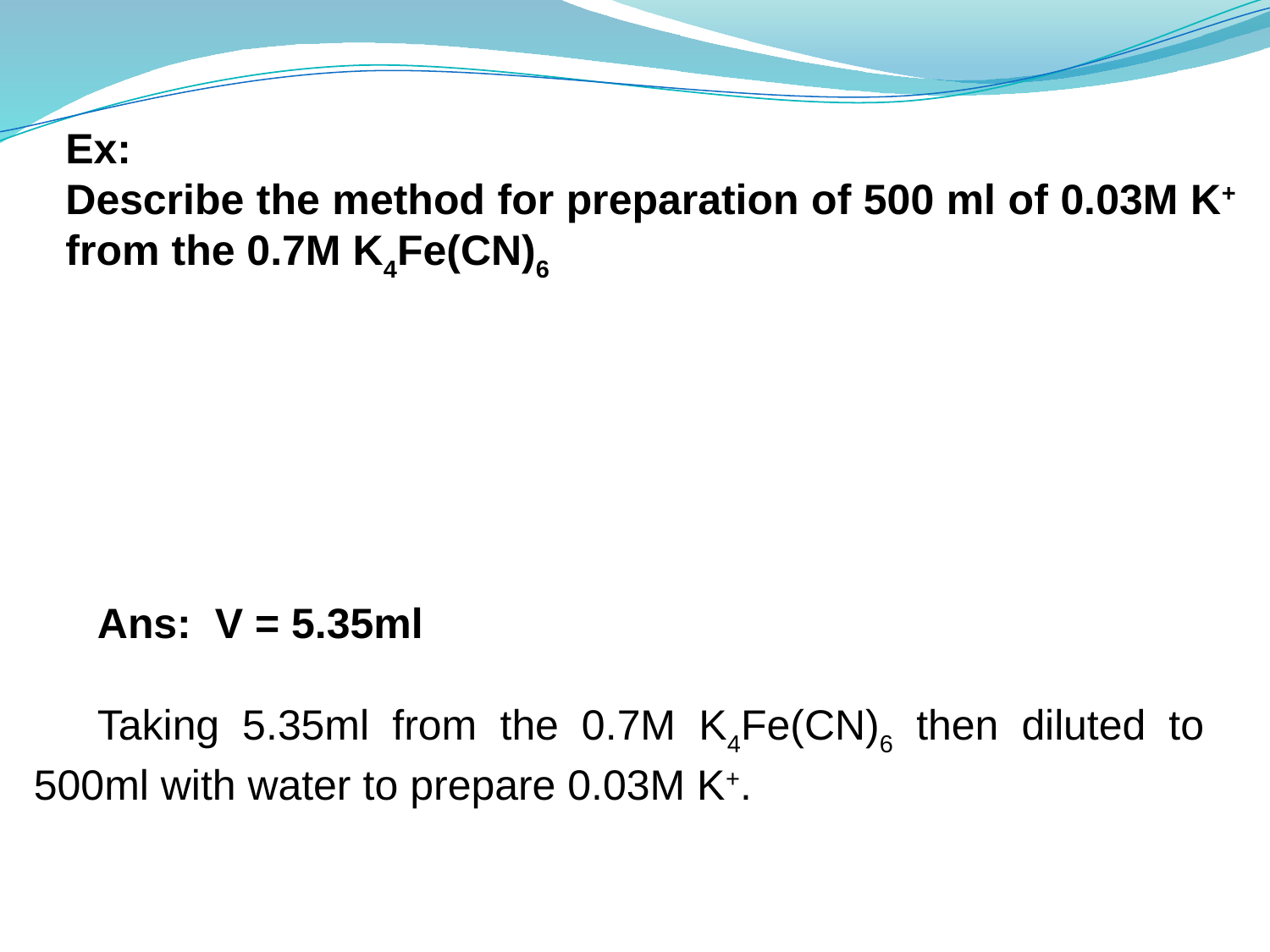

Ex:
Describe the method for preparation of 500 ml of 0.03M K+ from the 0.7M K4Fe(CN)6
Ans:  V = 5.35ml

Taking 5.35ml from the 0.7M K4Fe(CN)6 then diluted to 500ml with water to prepare 0.03M K+.